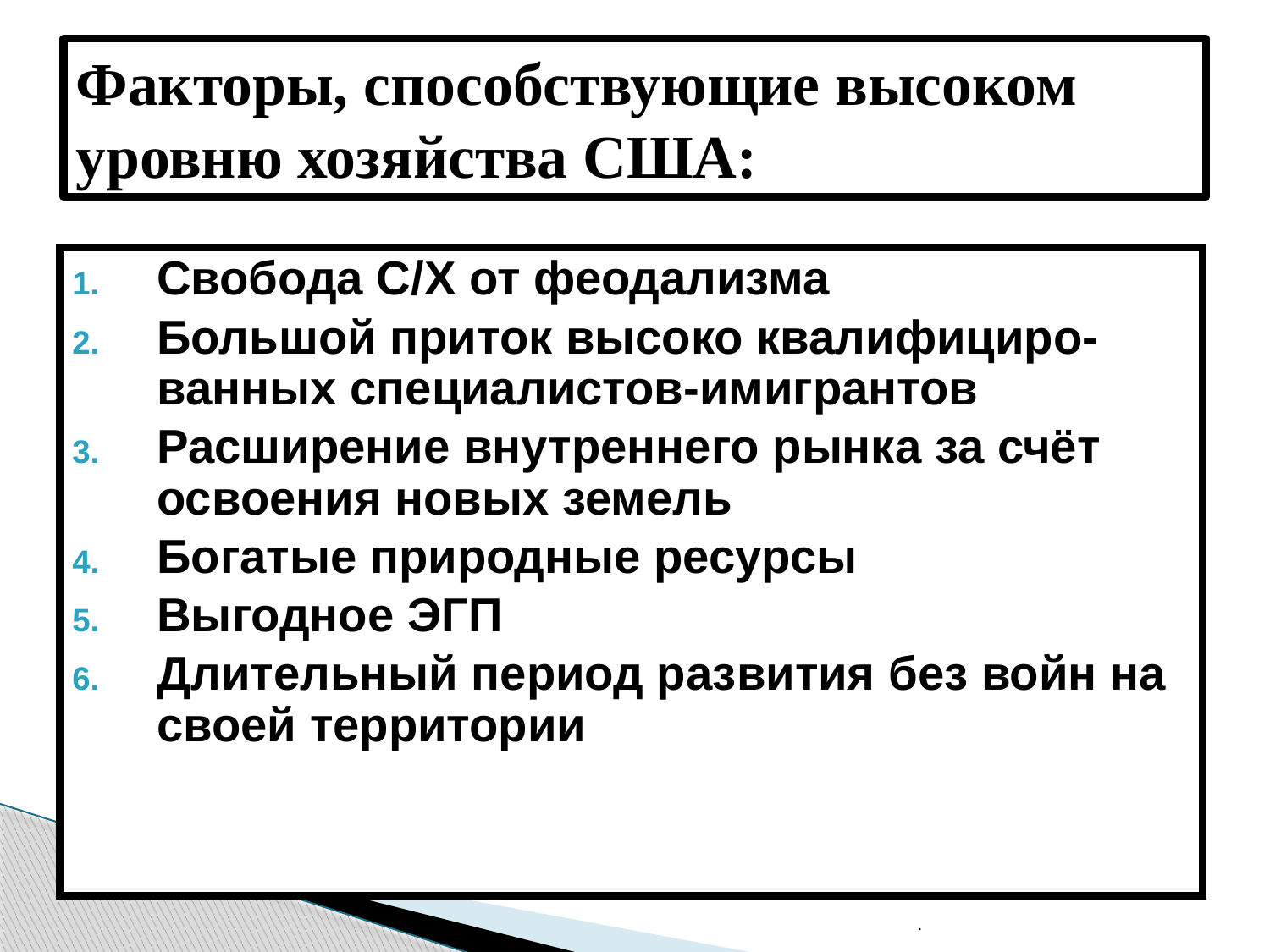

# Факторы, способствующие высоком уровню хозяйства США:
Свобода С/Х от феодализма
Большой приток высоко квалифициро-ванных специалистов-имигрантов
Расширение внутреннего рынка за счёт освоения новых земель
Богатые природные ресурсы
Выгодное ЭГП
Длительный период развития без войн на своей территории
.